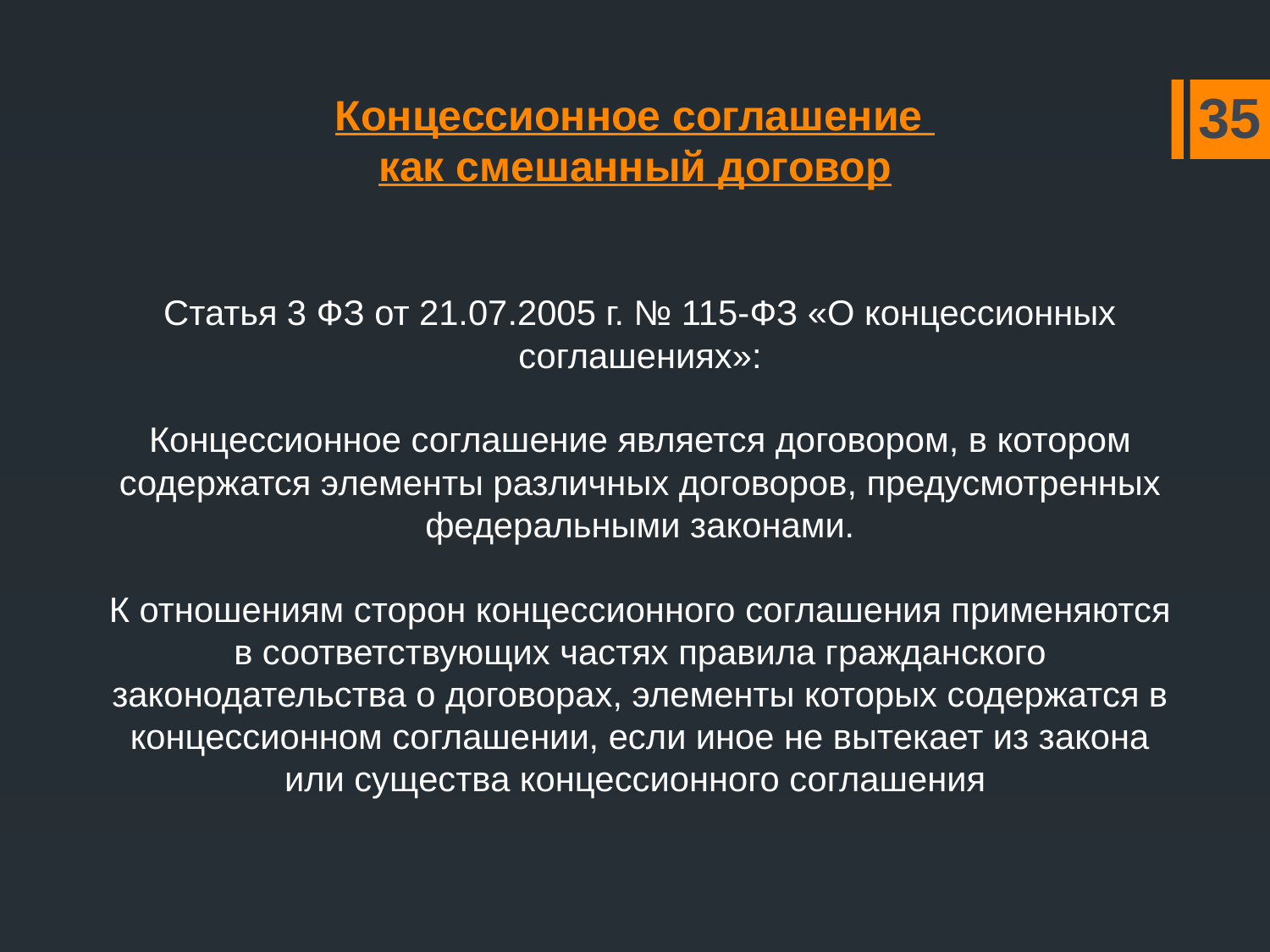

# Концессионное соглашение как смешанный договор
35

Статья 3 ФЗ от 21.07.2005 г. № 115-ФЗ «О концессионных соглашениях»:

Концессионное соглашение является договором, в котором содержатся элементы различных договоров, предусмотренных федеральными законами.

К отношениям сторон концессионного соглашения применяются в соответствующих частях правила гражданского законодательства о договорах, элементы которых содержатся в концессионном соглашении, если иное не вытекает из закона или существа концессионного соглашения